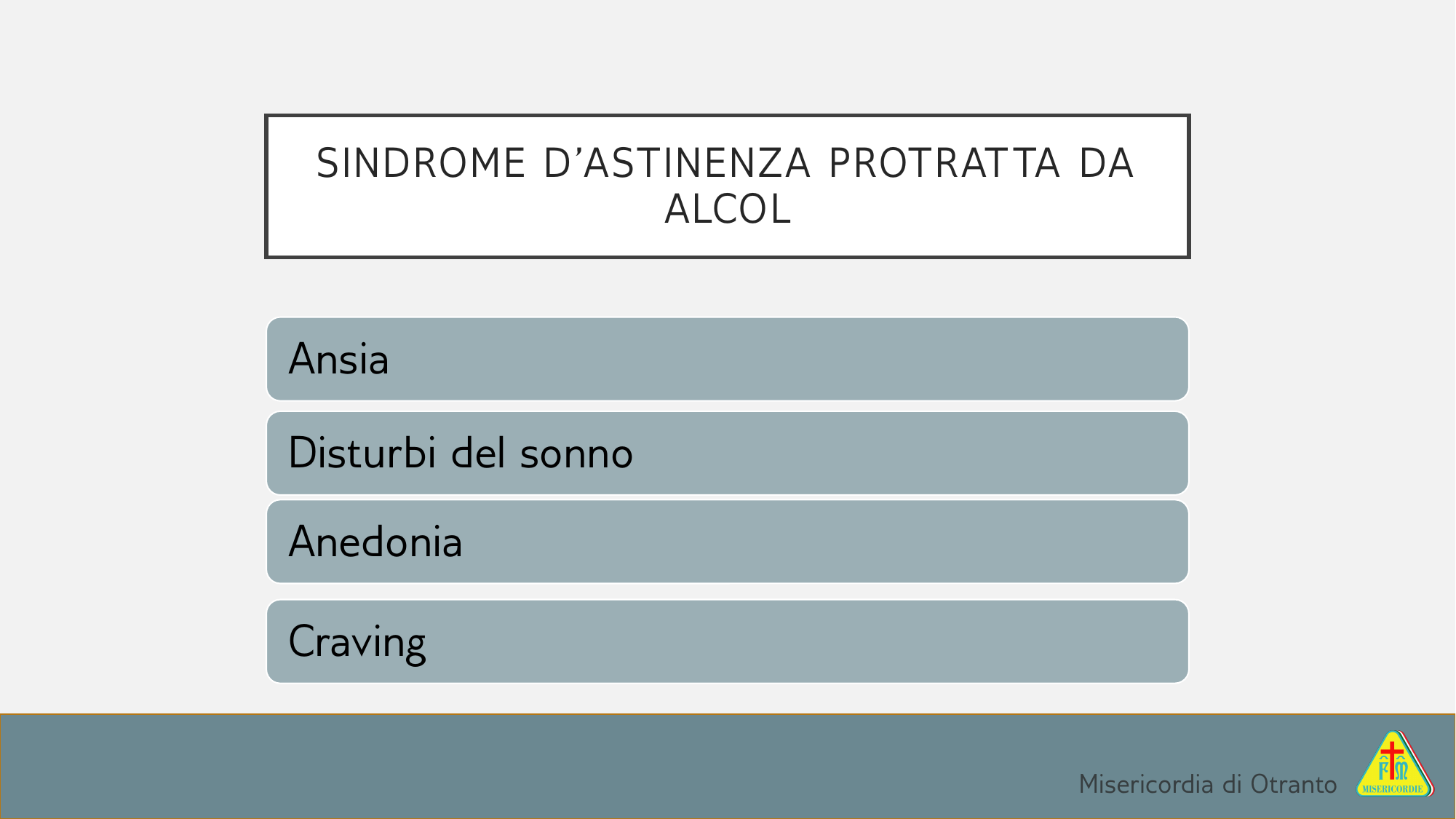

# Sindrome d’astinenza protratta da alcol
Ansia
Disturbi del sonno
Anedonia
Craving